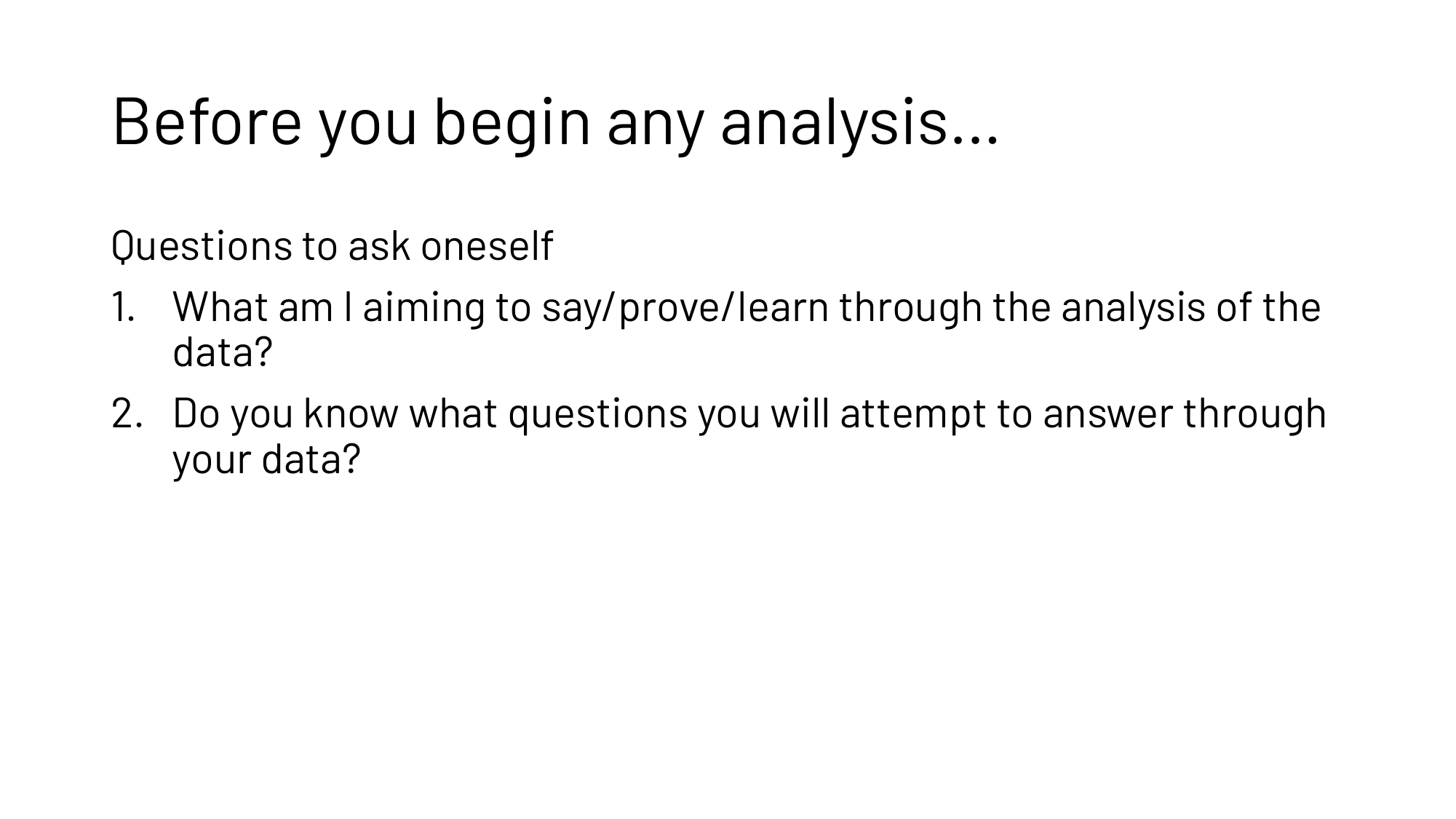

# Before you begin any analysis…
Questions to ask oneself
What am I aiming to say/prove/learn through the analysis of the data?
Do you know what questions you will attempt to answer through your data?